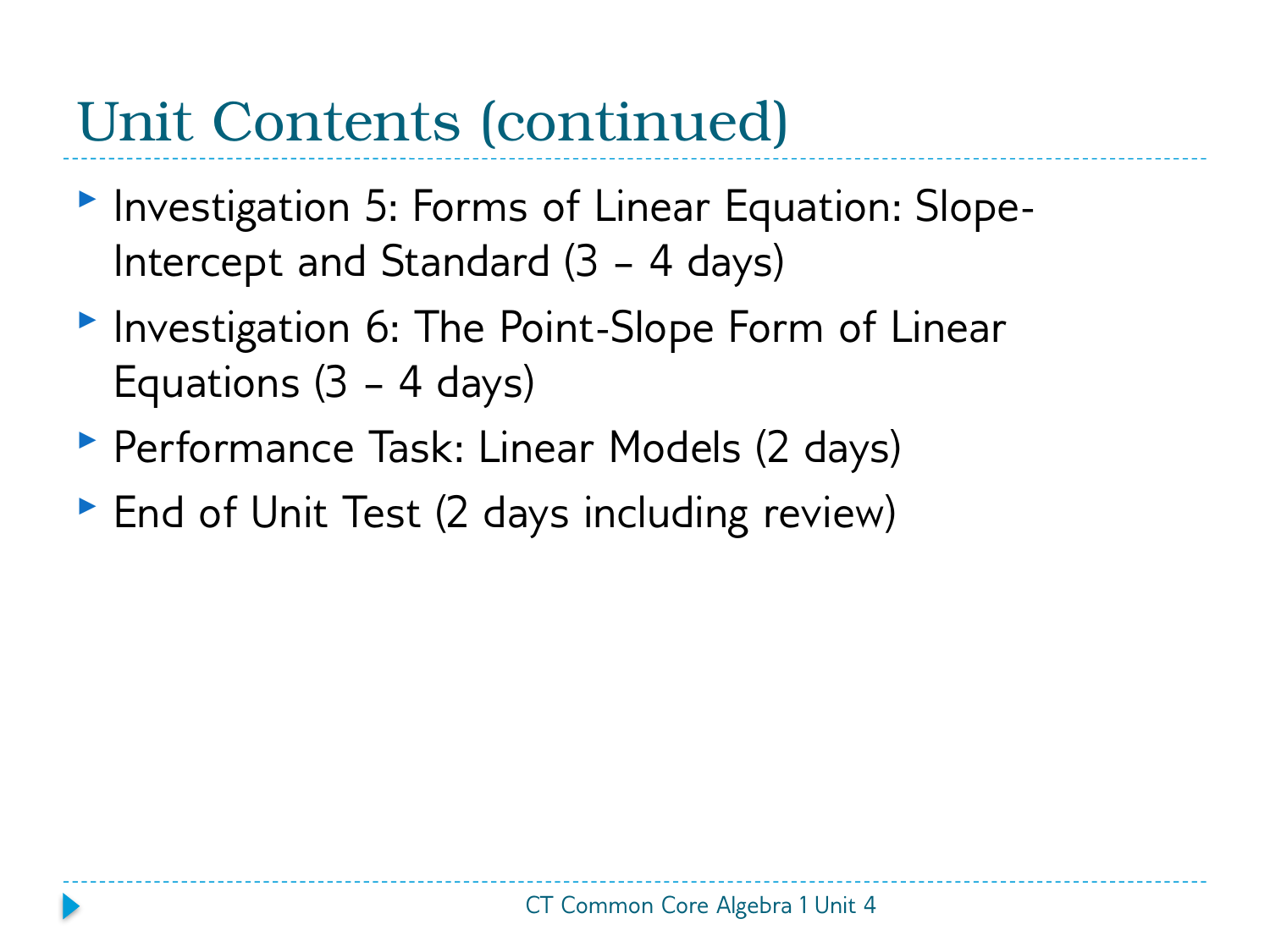

# Unit Contents (continued)
Investigation 5: Forms of Linear Equation: Slope-Intercept and Standard (3 – 4 days)
Investigation 6: The Point-Slope Form of Linear Equations (3 – 4 days)
Performance Task: Linear Models (2 days)
End of Unit Test (2 days including review)
CT Common Core Algebra 1 Unit 4